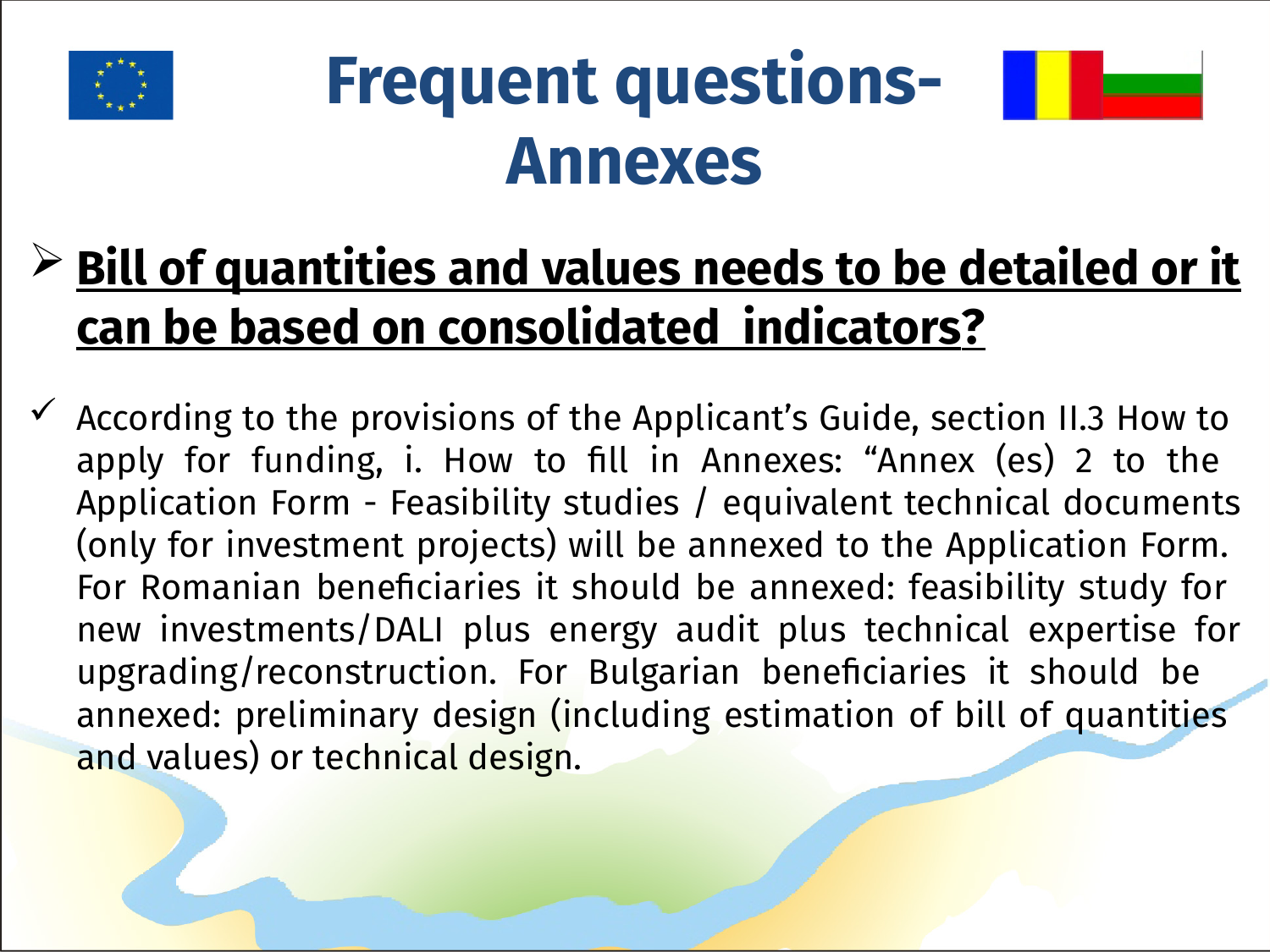

# Frequent questions- Annexes

Bill of quantities and values needs to be detailed or it can be based on consolidated  indicators?

According to the provisions of the Applicant’s Guide, section II.3 How to  apply for funding, i. How to fill in Annexes: “Annex (es) 2 to the  Application Form - Feasibility studies / equivalent technical documents (only for investment projects) will be annexed to the Application Form.  For Romanian beneficiaries it should be annexed: feasibility study for  new investments/DALI plus energy audit plus technical expertise for upgrading/reconstruction. For Bulgarian beneficiaries it should be   annexed: preliminary design (including estimation of bill of quantities  and values) or technical design.